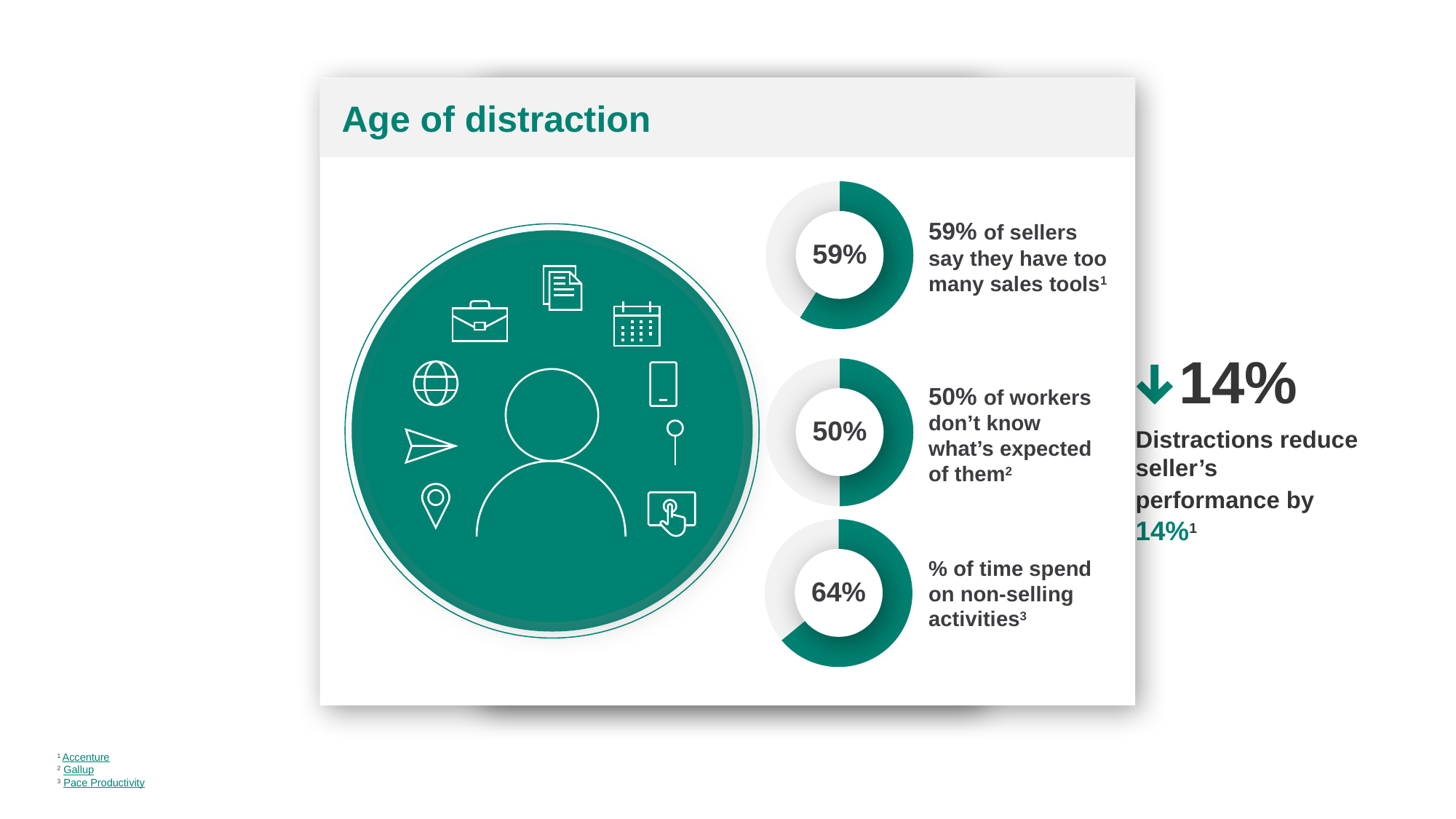

Cost of distraction

Age of distraction

### Chart

| Category | Sales |
|---|---|
| 1st Qtr | 0.59 |
| 2nd Qtr | 0.41 |
59%
59% of sellers say they have too many sales tools1

### Chart

| Category | Sales |
|---|---|
| 1st Qtr | 0.5 |
| 2nd Qtr | 0.5 |
50%

50% of workers don’t know what’s expected of them2

### Chart

| Category | Sales |
|---|---|
| 1st Qtr | 0.64 |
| 2nd Qtr | 0.36 |
64%
% of time spend on non-selling activities3

### Chart

| Category | Sales |
|---|---|
| 1st Qtr | None |
| 2nd Qtr | None |
Distractions reduce seller’s performance by 14%1
14%

1 Accenture
2 Gallup
3 Pace Productivity